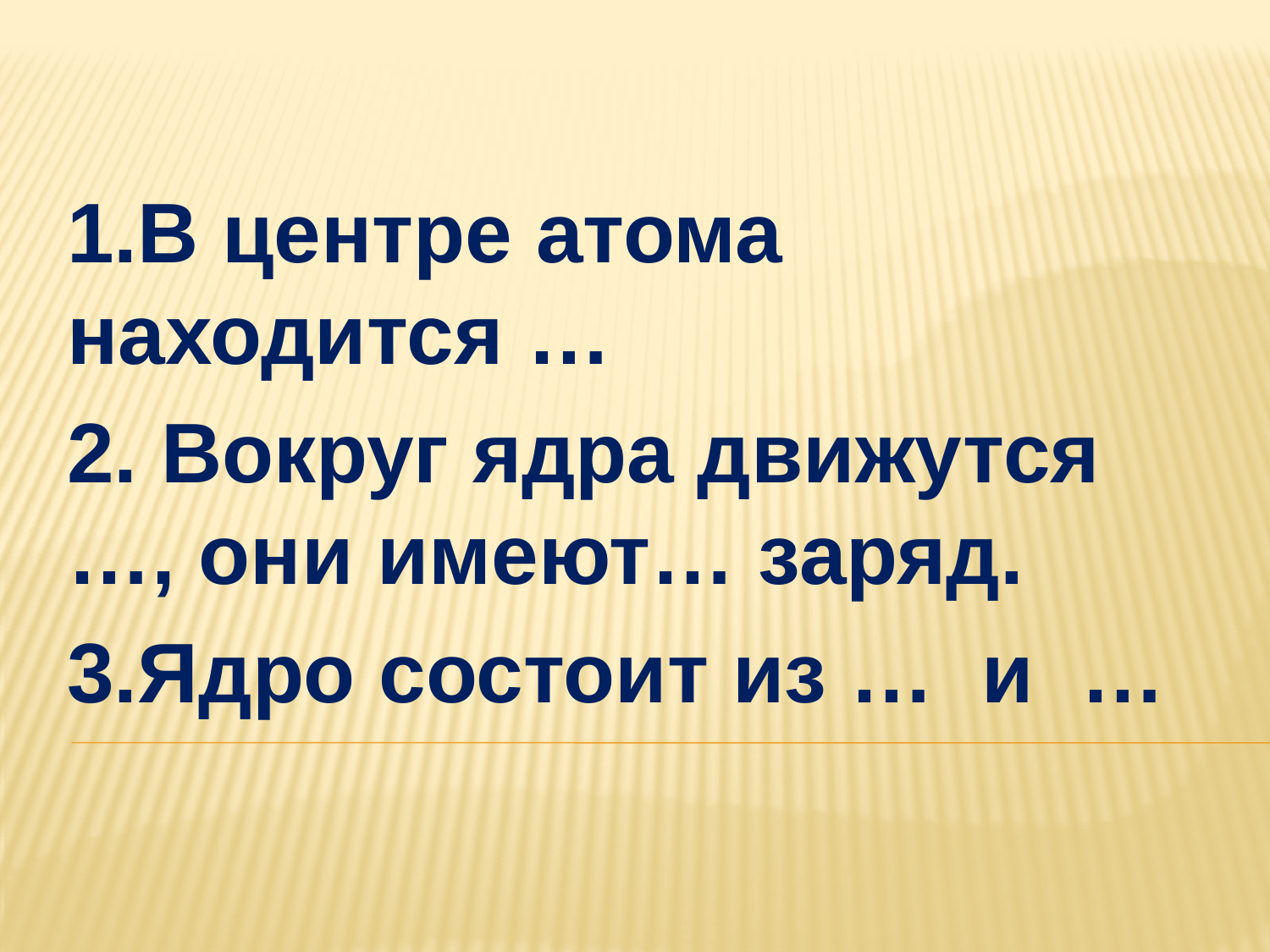

1.В центре атома находится …
2. Вокруг ядра движутся …, они имеют… заряд.
3.Ядро состоит из …  и  …